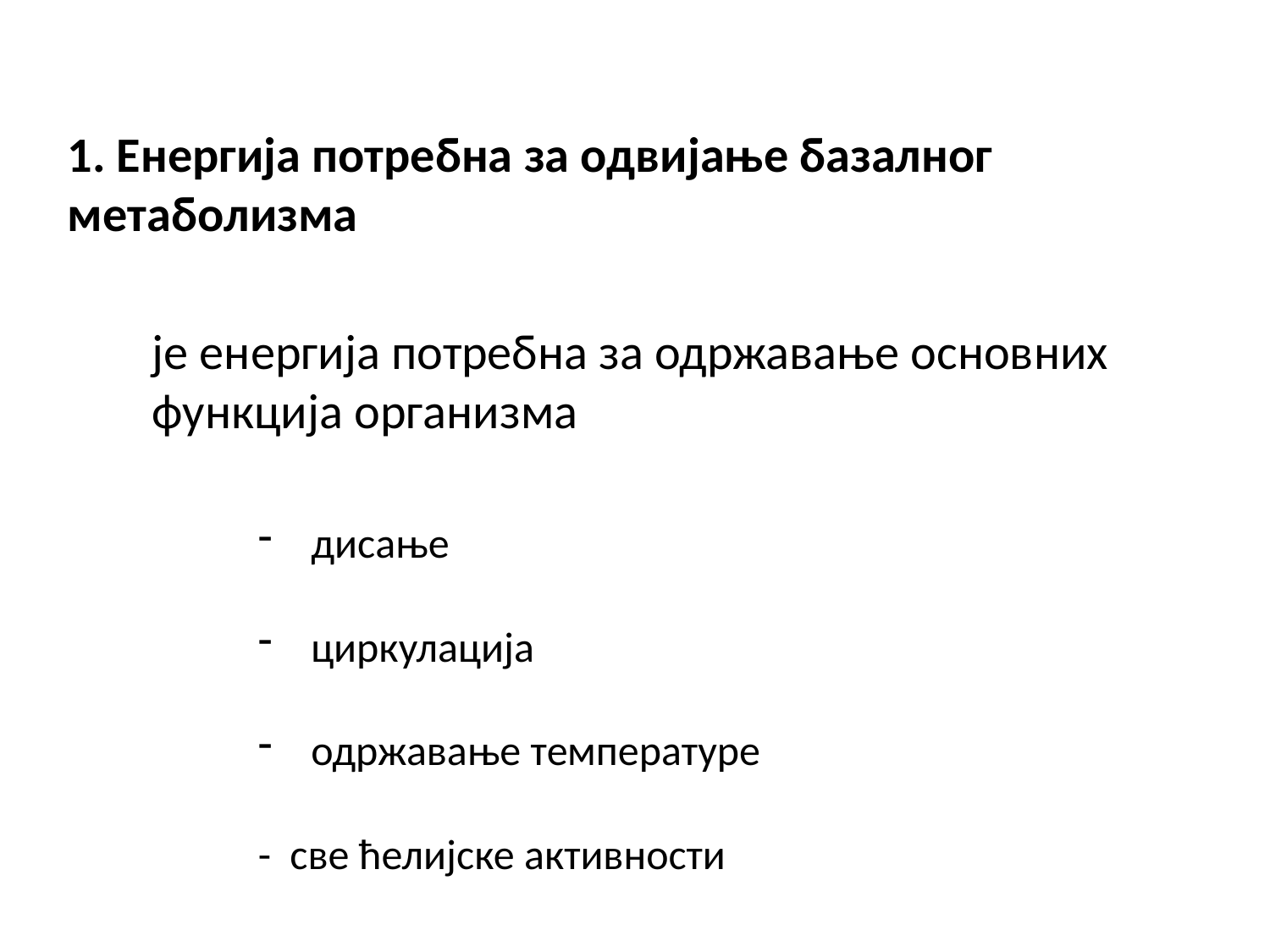

1. Енергија потребна за одвијање базалног метаболизма

	је енергија потребна за одржавање основних функција организма

дисање

циркулација

одржавање температуре

-  све ћелијске активности